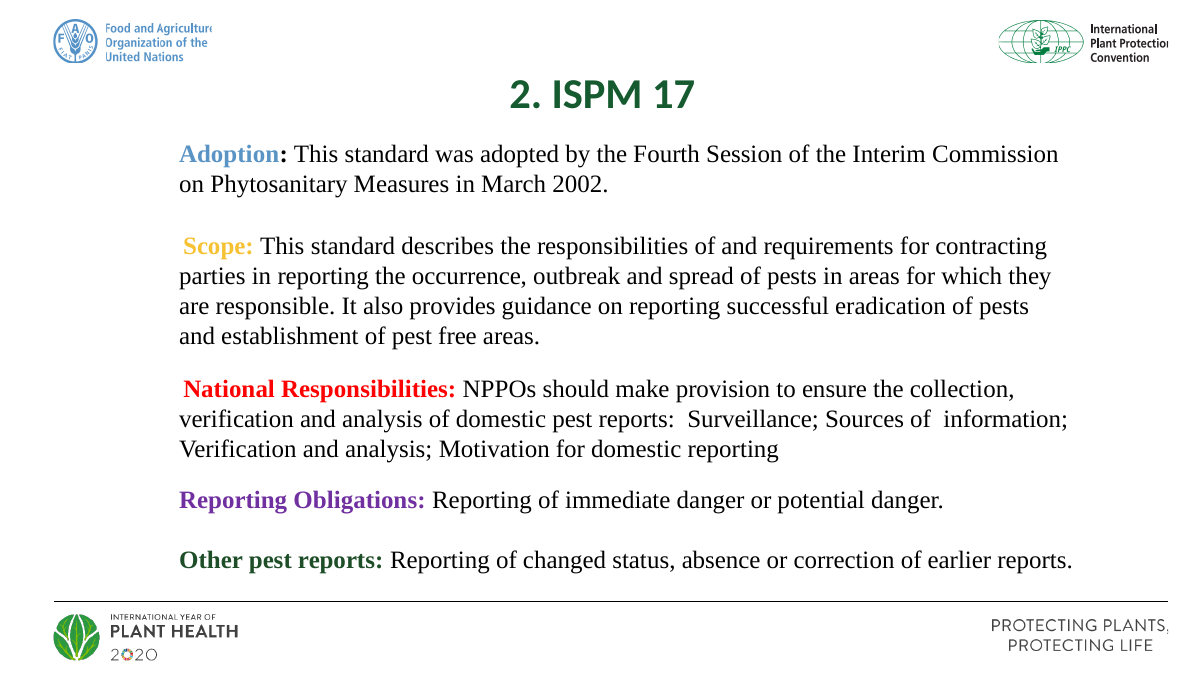

2. ISPM 17
Adoption: This standard was adopted by the Fourth Session of the Interim Commission on Phytosanitary Measures in March 2002.
 Scope: This standard describes the responsibilities of and requirements for contracting parties in reporting the occurrence, outbreak and spread of pests in areas for which they are responsible. It also provides guidance on reporting successful eradication of pests and establishment of pest free areas.
 National Responsibilities: NPPOs should make provision to ensure the collection, verification and analysis of domestic pest reports:  Surveillance; Sources of  information; Verification and analysis; Motivation for domestic reporting
Reporting Obligations: Reporting of immediate danger or potential danger.

Other pest reports: Reporting of changed status, absence or correction of earlier reports.